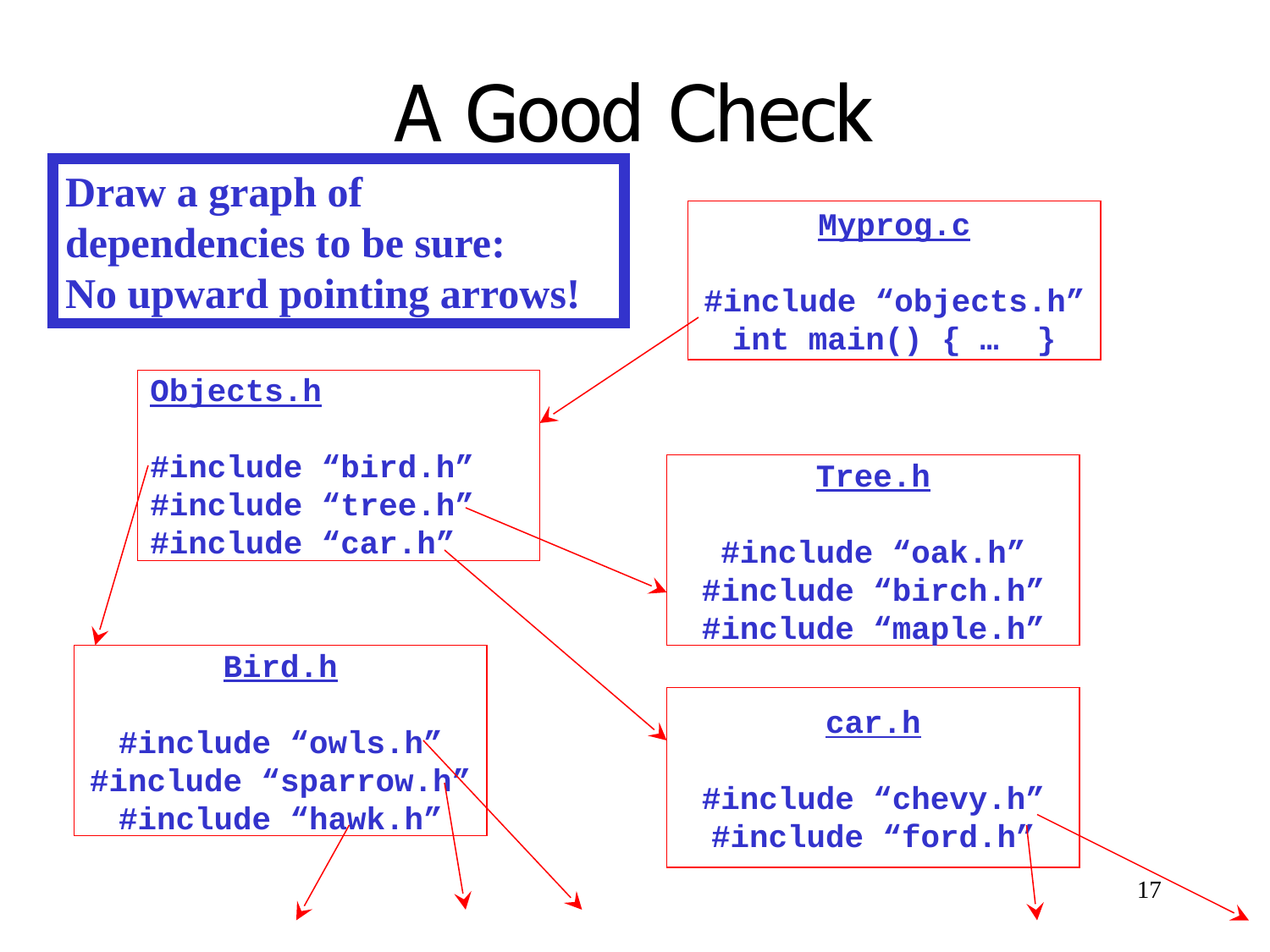

# A Good Check
Draw a graph of dependencies to be sure:
No upward pointing arrows!
.
Myprog.c
#include “objects.h”
int main() { …  }

Objects.h
#include “bird.h”
#include “tree.h”
#include “car.h”
Tree.h
#include “oak.h”
#include “birch.h”
#include “maple.h”

Bird.h
#include “owls.h”
#include “sparrow.h”
#include “hawk.h”
car.h
#include “chevy.h”
#include “ford.h”

17